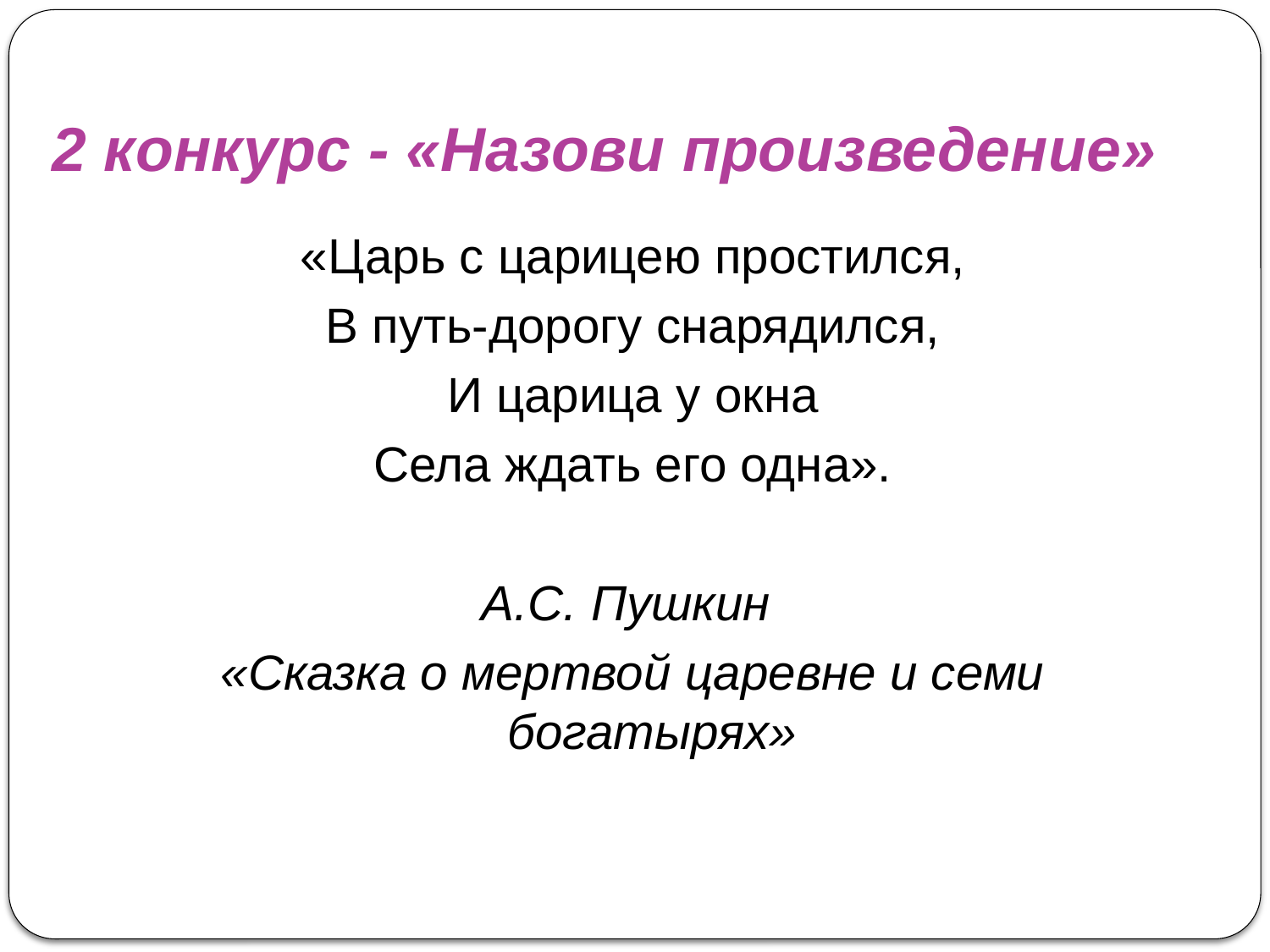

# 2 конкурс - «Назови произведение»
«Царь с царицею простился,
В путь-дорогу снарядился,
И царица у окна
Села ждать его одна».

А.С. Пушкин
«Сказка о мертвой царевне и семи богатырях»